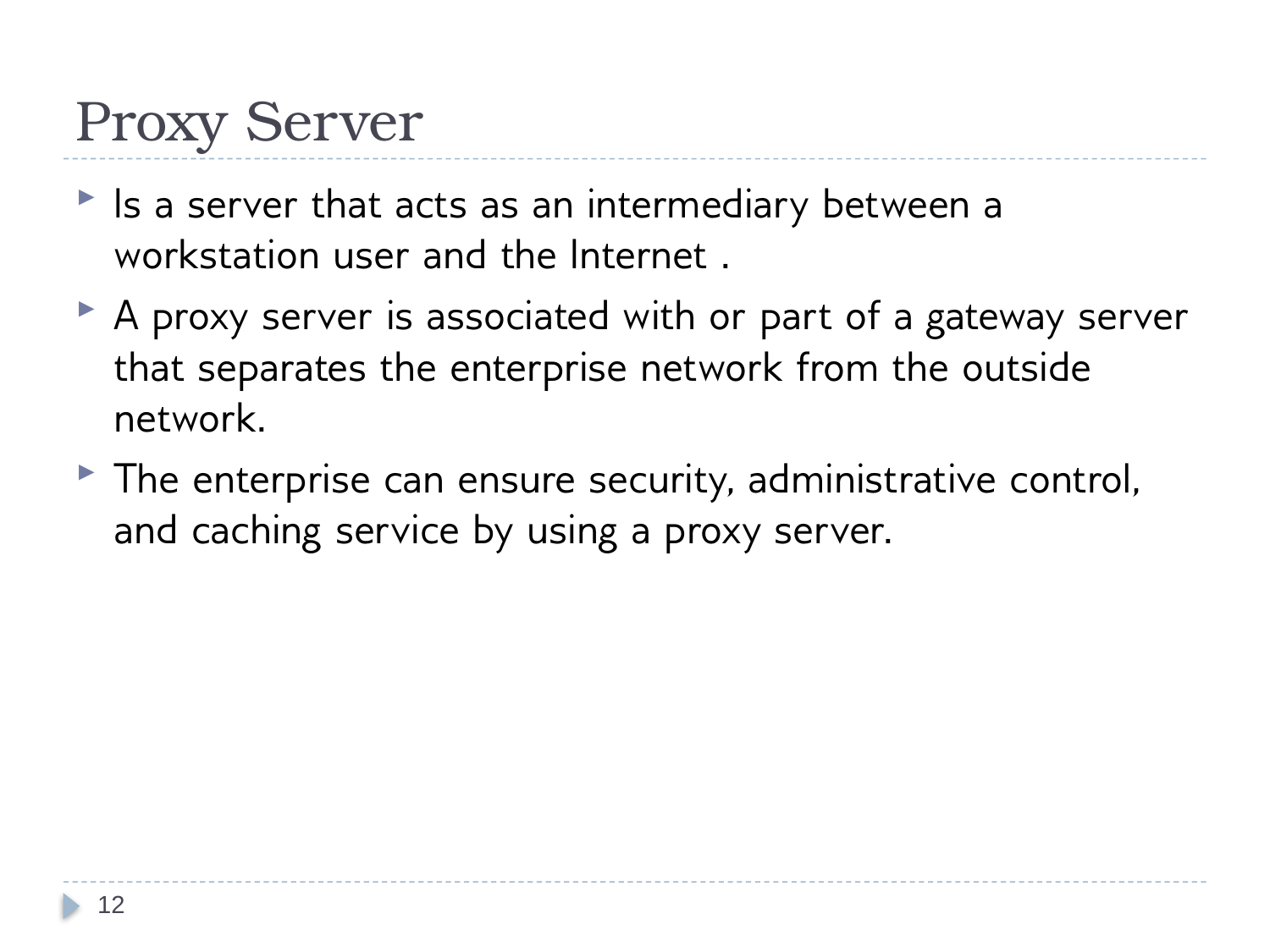

# Proxy Server
Is a server that acts as an intermediary between a workstation user and the Internet .
A proxy server is associated with or part of a gateway server that separates the enterprise network from the outside network.
The enterprise can ensure security, administrative control, and caching service by using a proxy server.

12